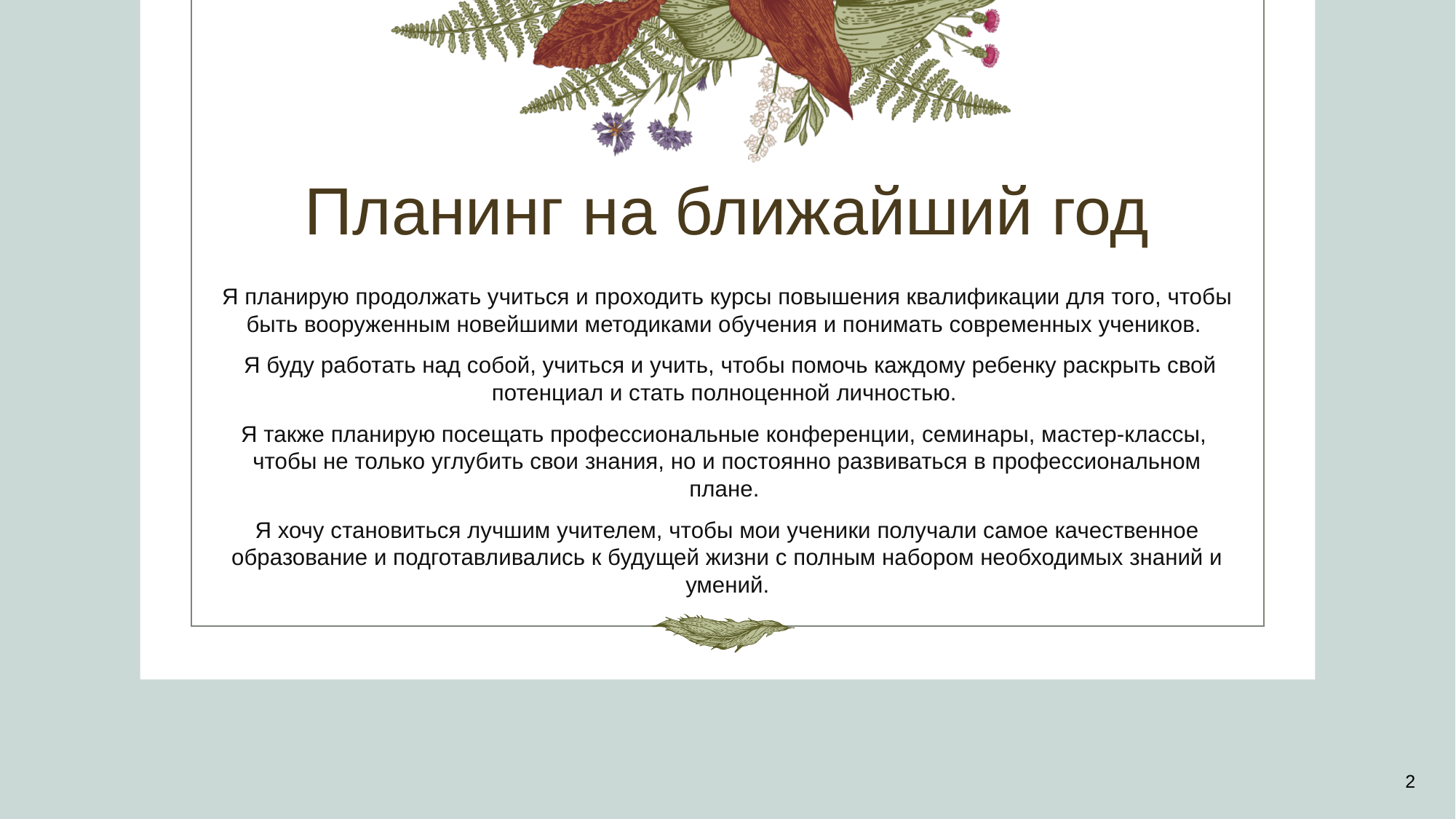

# Планинг на ближайший год
Я планирую продолжать учиться и проходить курсы повышения квалификации для того, чтобы быть вооруженным новейшими методиками обучения и понимать современных учеников.
 Я буду работать над собой, учиться и учить, чтобы помочь каждому ребенку раскрыть свой потенциал и стать полноценной личностью.
Я также планирую посещать профессиональные конференции, семинары, мастер-классы,  чтобы не только углубить свои знания, но и постоянно развиваться в профессиональном плане.
Я хочу становиться лучшим учителем, чтобы мои ученики получали самое качественное образование и подготавливались к будущей жизни с полным набором необходимых знаний и умений.

2